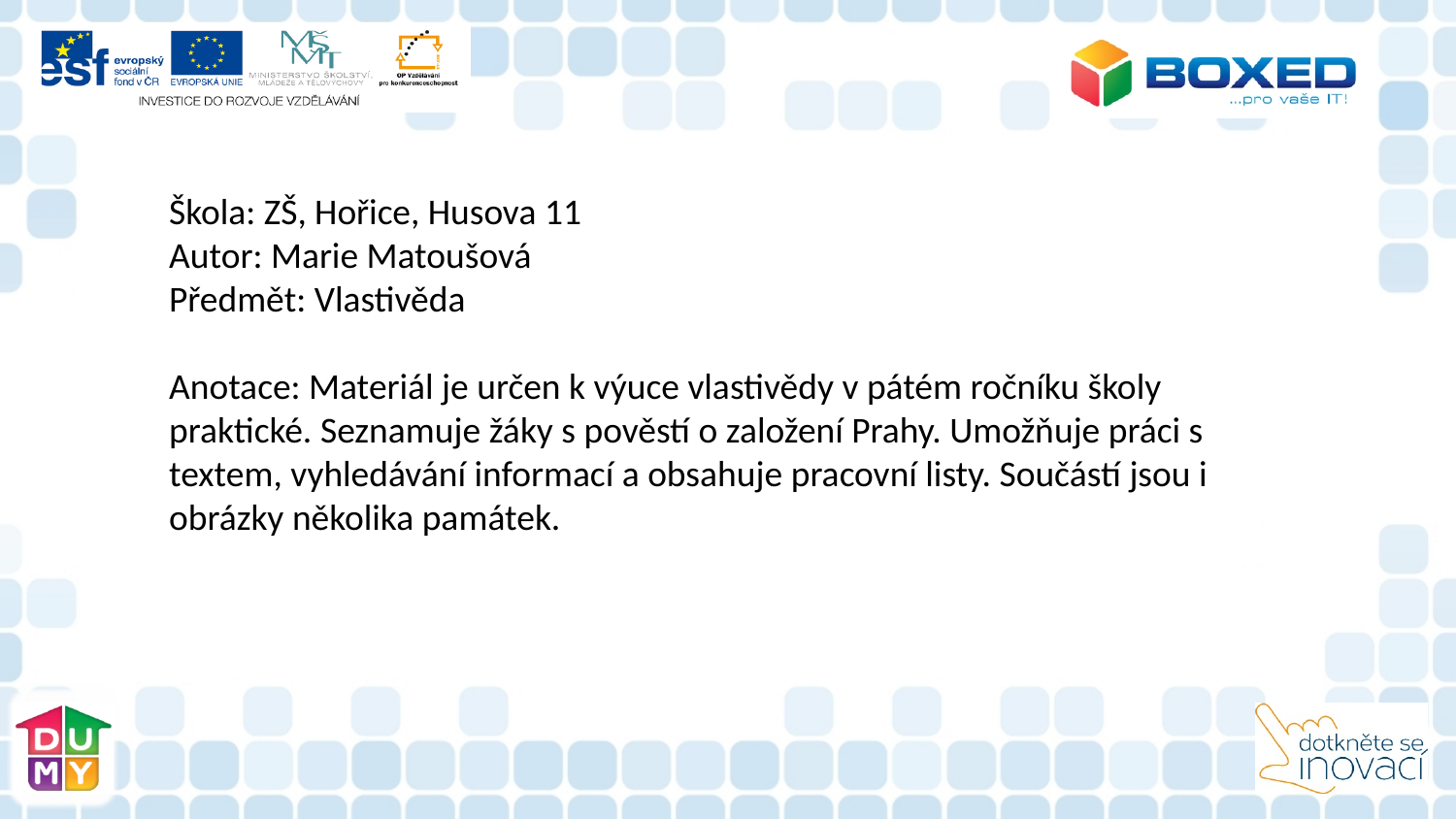

Škola: ZŠ, Hořice, Husova 11
Autor: Marie Matoušová
Předmět: Vlastivěda

Anotace: Materiál je určen k výuce vlastivědy v pátém ročníku školy praktické. Seznamuje žáky s pověstí o založení Prahy. Umožňuje práci s textem, vyhledávání informací a obsahuje pracovní listy. Součástí jsou i obrázky několika památek.